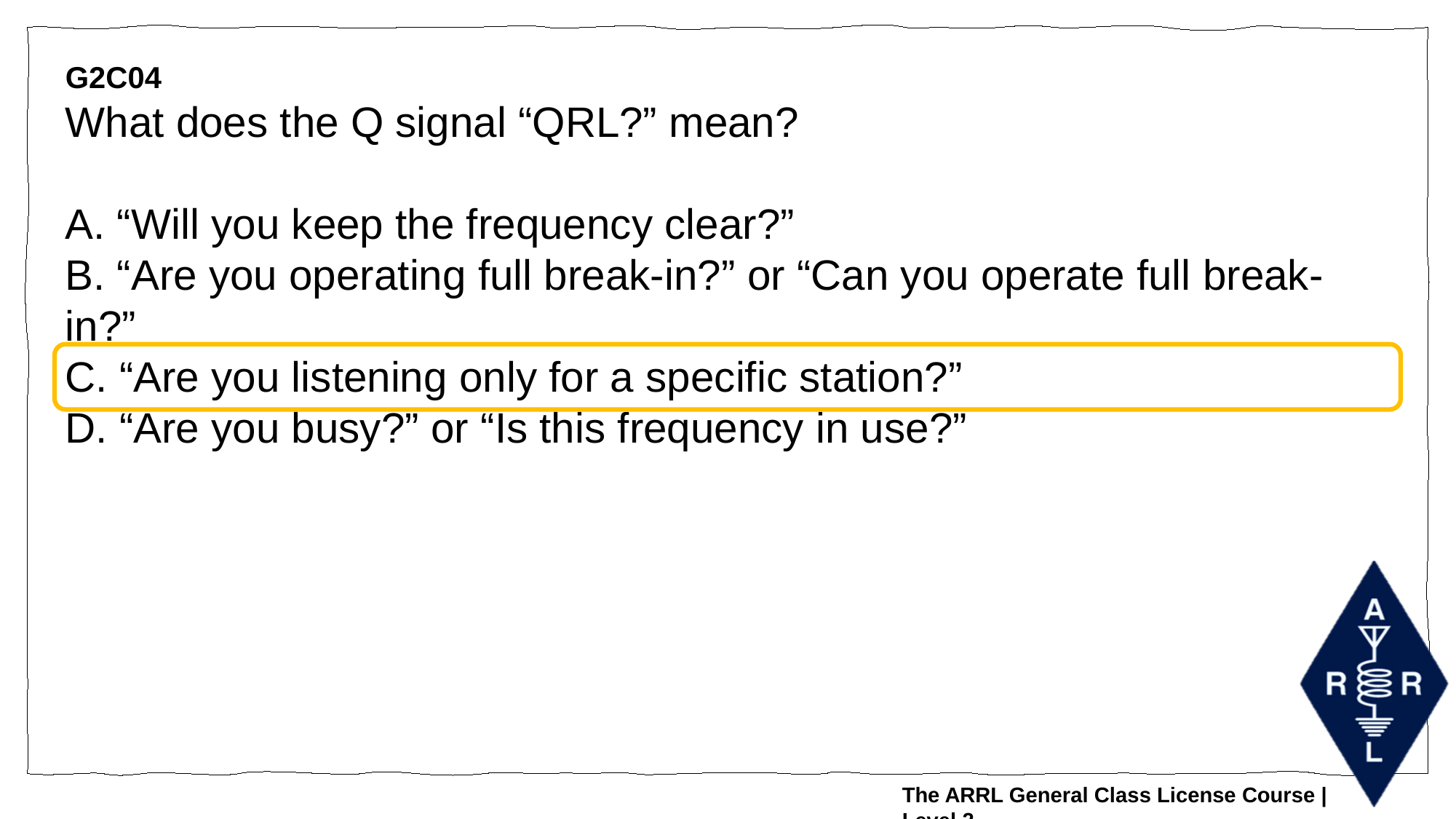

G2C04
What does the Q signal “QRL?” mean?

A. “Will you keep the frequency clear?”
B. “Are you operating full break-in?” or “Can you operate full break-in?”
C. “Are you listening only for a specific station?”
D. “Are you busy?” or “Is this frequency in use?”